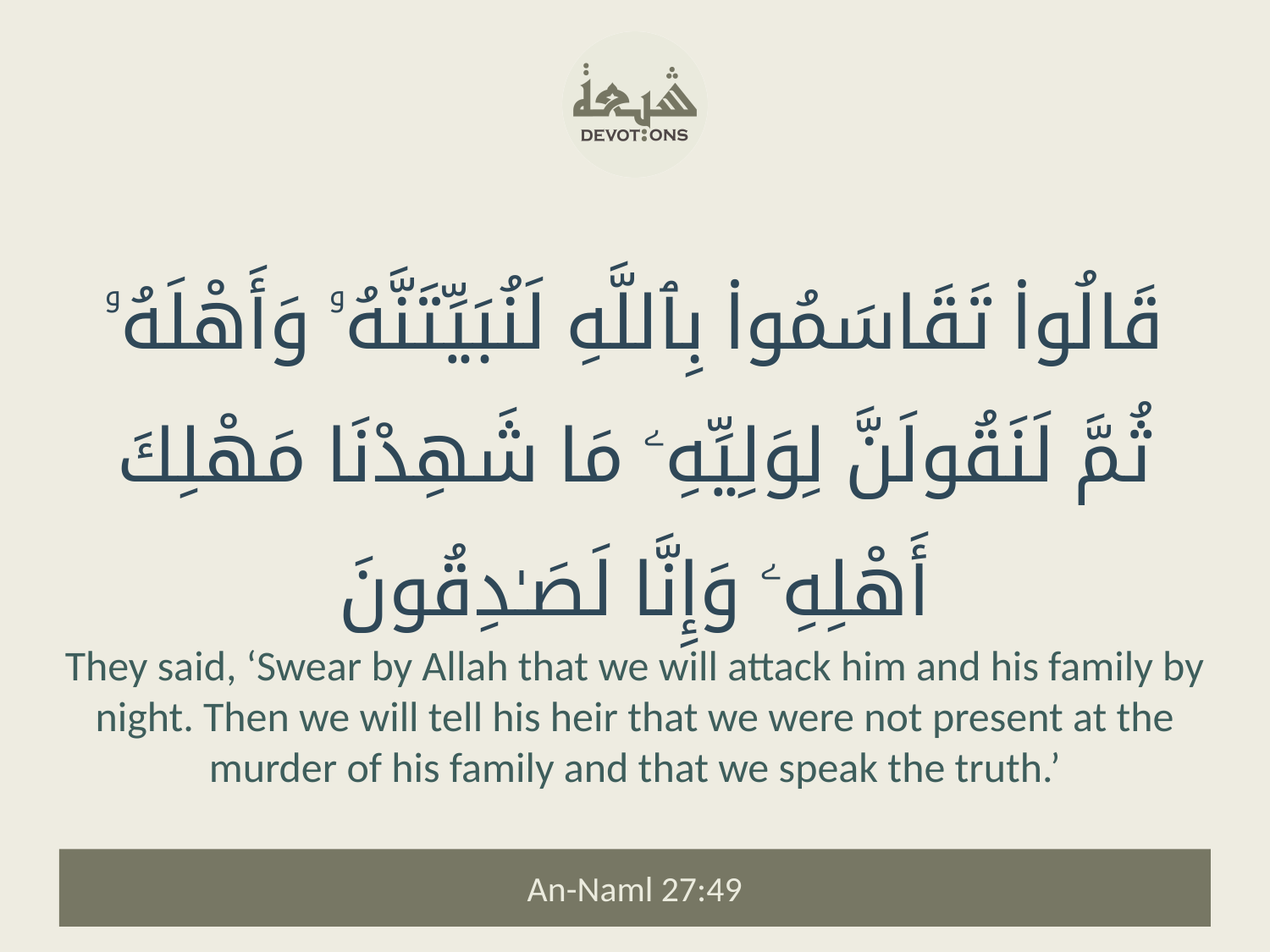

قَالُوا۟ تَقَاسَمُوا۟ بِٱللَّهِ لَنُبَيِّتَنَّهُۥ وَأَهْلَهُۥ ثُمَّ لَنَقُولَنَّ لِوَلِيِّهِۦ مَا شَهِدْنَا مَهْلِكَ أَهْلِهِۦ وَإِنَّا لَصَـٰدِقُونَ
They said, ‘Swear by Allah that we will attack him and his family by night. Then we will tell his heir that we were not present at the murder of his family and that we speak the truth.’
An-Naml 27:49